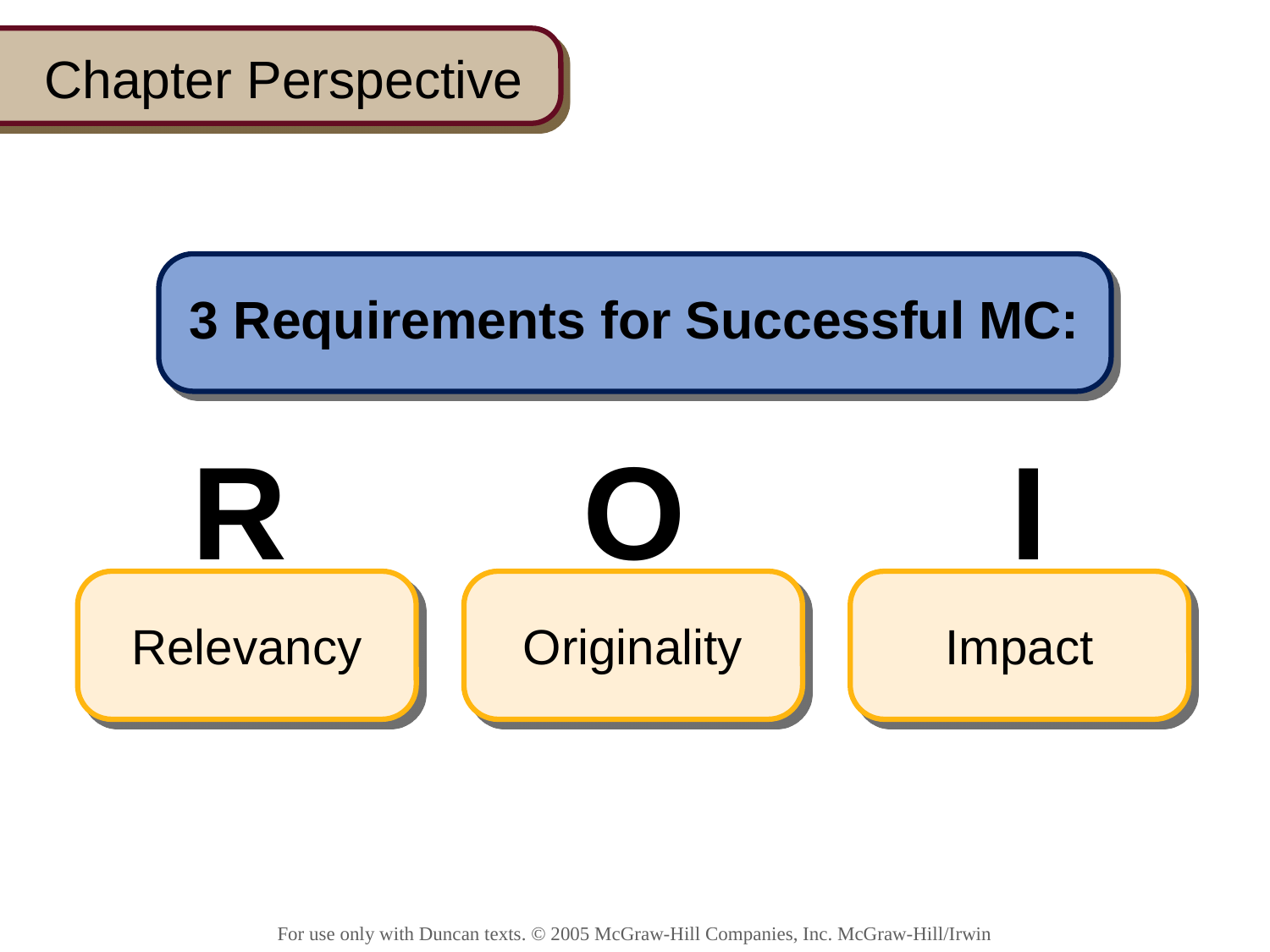

# Chapter Perspective
3 Requirements for Successful MC:
R
Relevancy
O
Originality
I
Impact